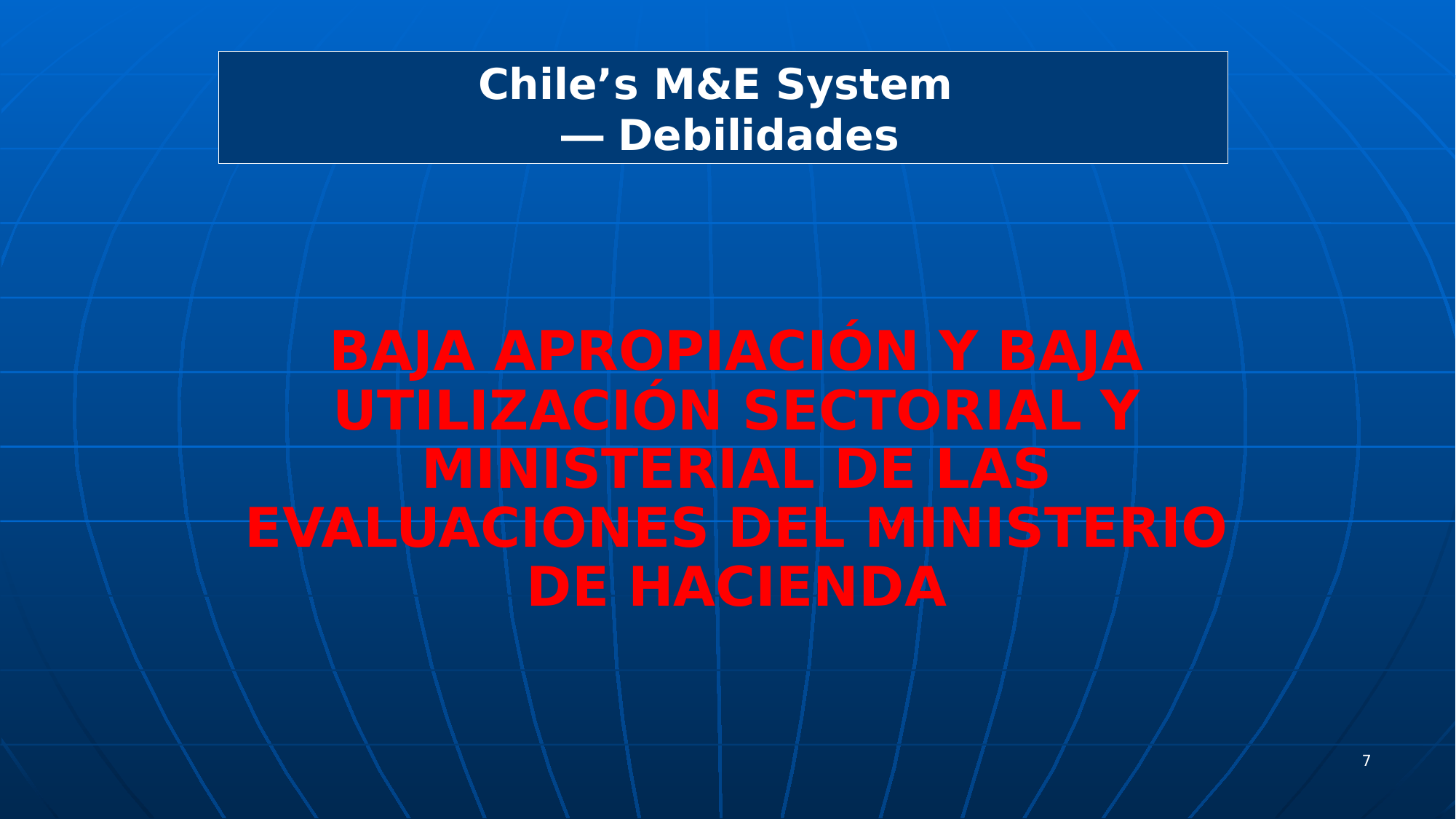

# Chile’s M&E System ― Debilidades

BAJA APROPIACIÓN Y BAJA UTILIZACIÓN SECTORIAL Y MINISTERIAL DE LAS EVALUACIONES DEL MINISTERIO DE HACIENDA
7